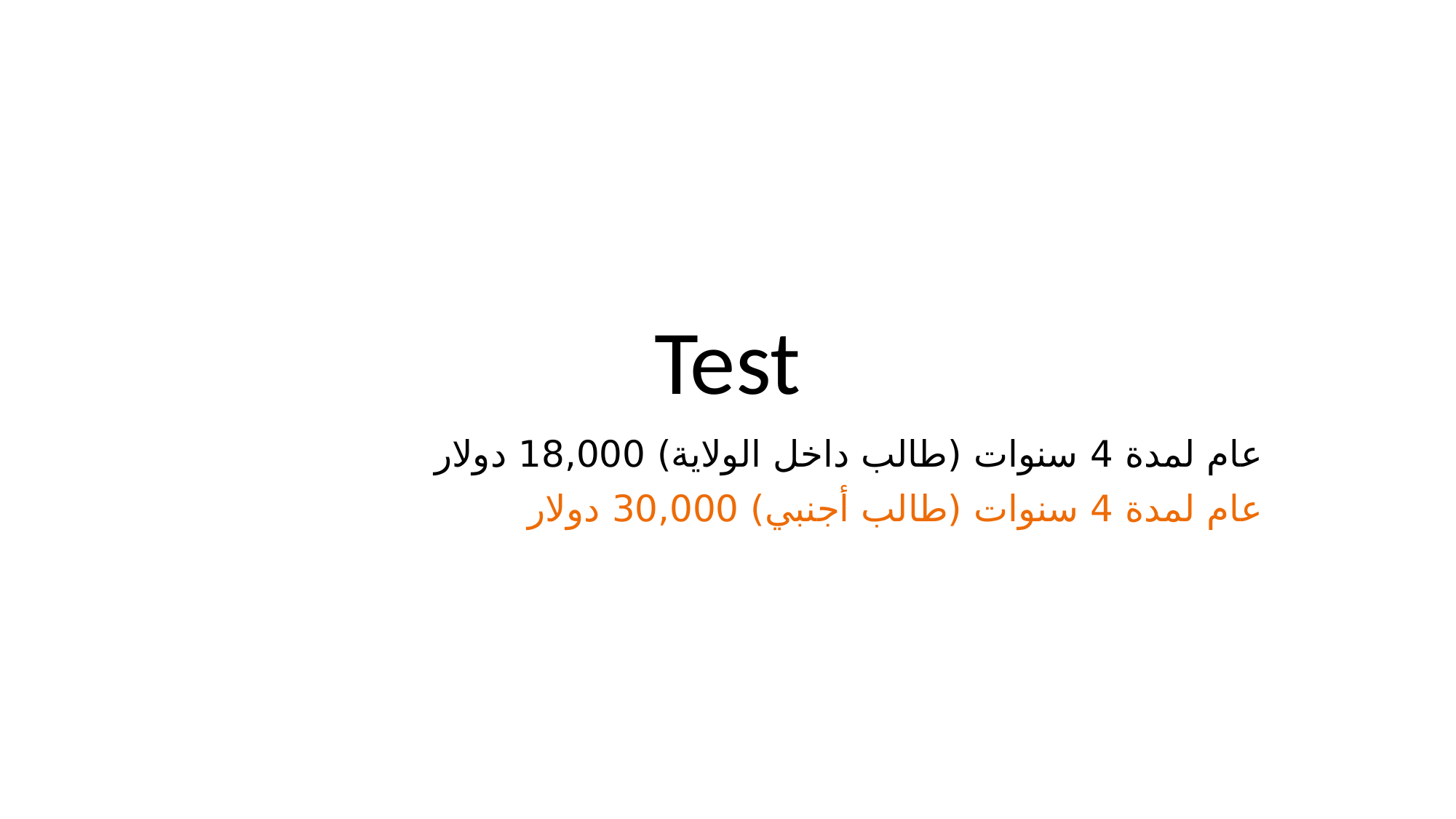

# Test
عام لمدة 4 سنوات (طالب داخل الولاية) 18,000 دولار
عام لمدة 4 سنوات (طالب أجنبي) 30,000 دولار